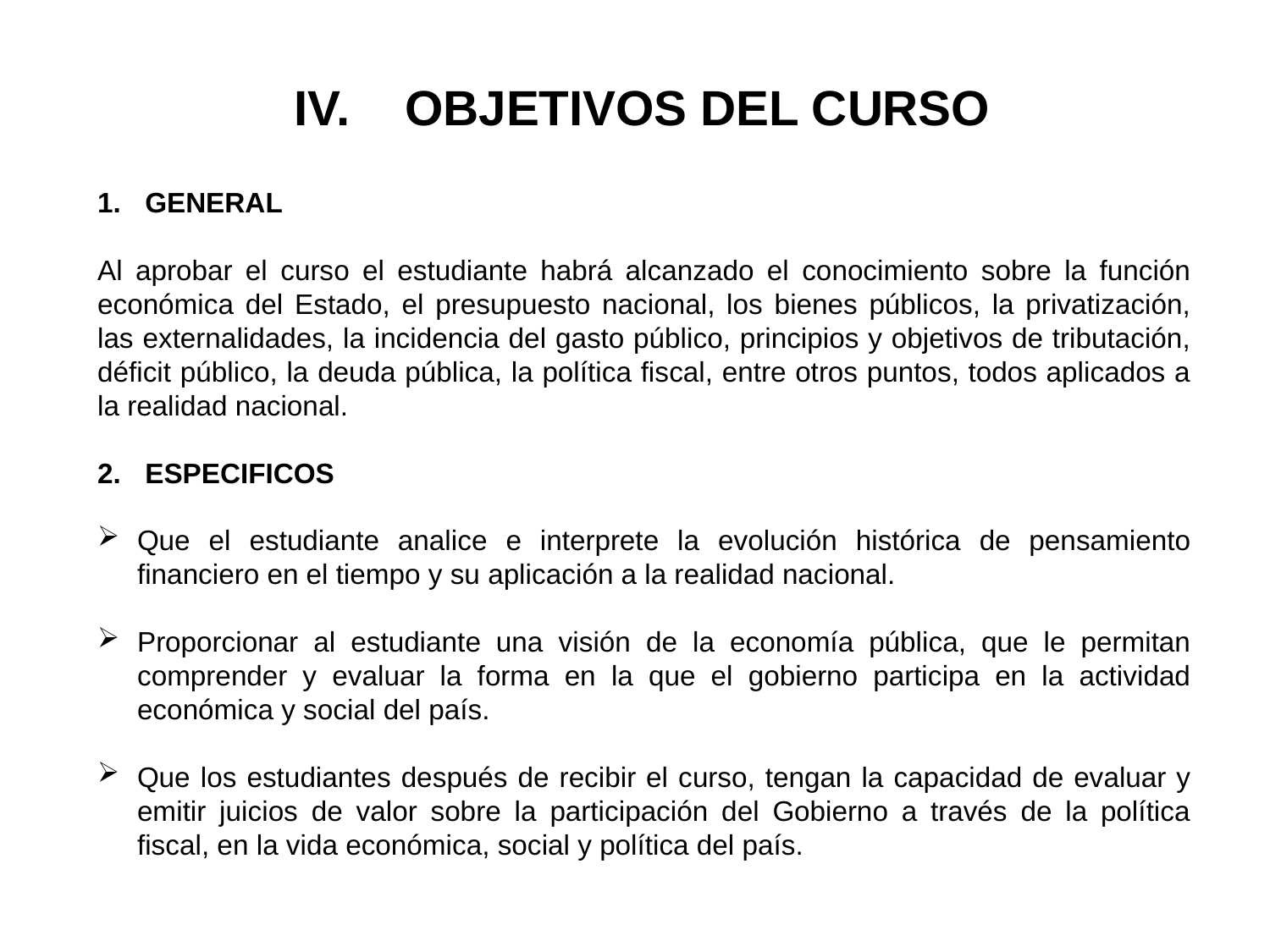

# IV.    OBJETIVOS DEL CURSO
GENERAL

Al aprobar el curso el estudiante habrá alcanzado el conocimiento sobre la función económica del Estado, el presupuesto nacional, los bienes públicos, la privatización, las externalidades, la incidencia del gasto público, principios y objetivos de tributación, déficit público, la deuda pública, la política fiscal, entre otros puntos, todos aplicados a la realidad nacional.

ESPECIFICOS

Que el estudiante analice e interprete la evolución histórica de pensamiento financiero en el tiempo y su aplicación a la realidad nacional.

Proporcionar al estudiante una visión de la economía pública, que le permitan comprender y evaluar la forma en la que el gobierno participa en la actividad económica y social del país.

Que los estudiantes después de recibir el curso, tengan la capacidad de evaluar y emitir juicios de valor sobre la participación del Gobierno a través de la política fiscal, en la vida económica, social y política del país.